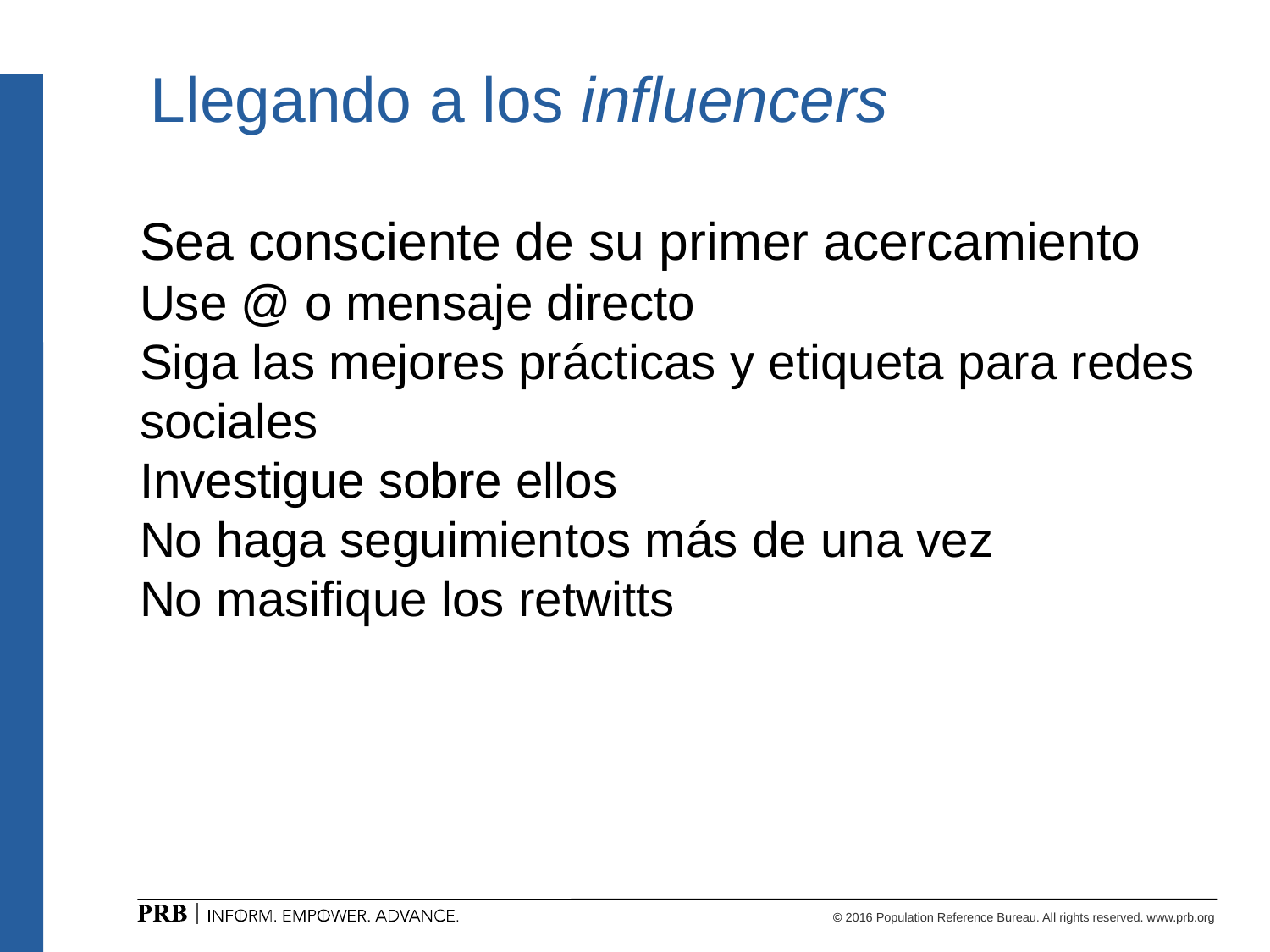

# Llegando a los influencers
Sea consciente de su primer acercamiento
Use @ o mensaje directo
Siga las mejores prácticas y etiqueta para redes sociales
Investigue sobre ellos
No haga seguimientos más de una vez
No masifique los retwitts